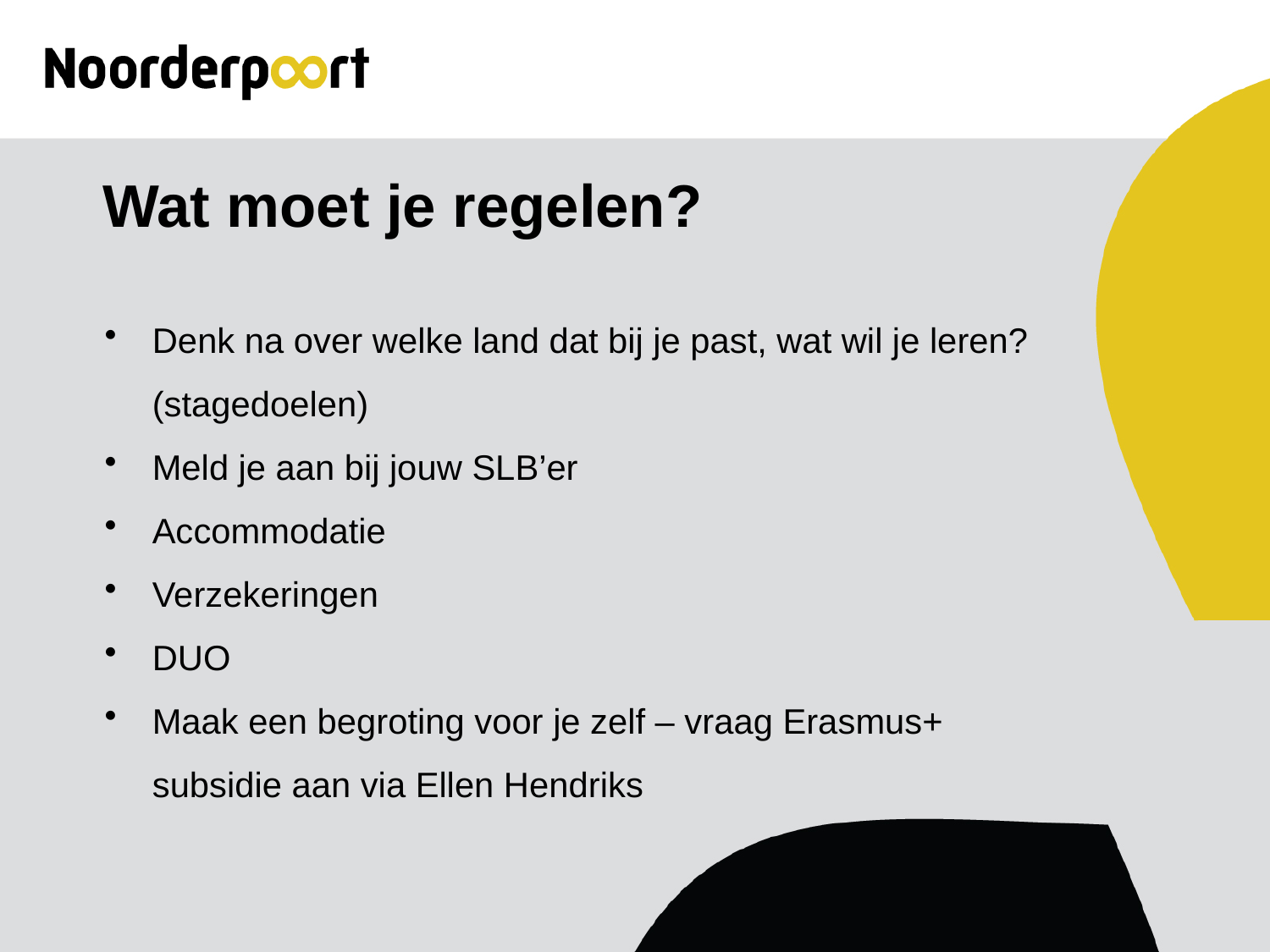

# Wat moet je regelen?
Denk na over welke land dat bij je past, wat wil je leren? (stagedoelen)
Meld je aan bij jouw SLB’er
Accommodatie
Verzekeringen
DUO
Maak een begroting voor je zelf – vraag Erasmus+ subsidie aan via Ellen Hendriks